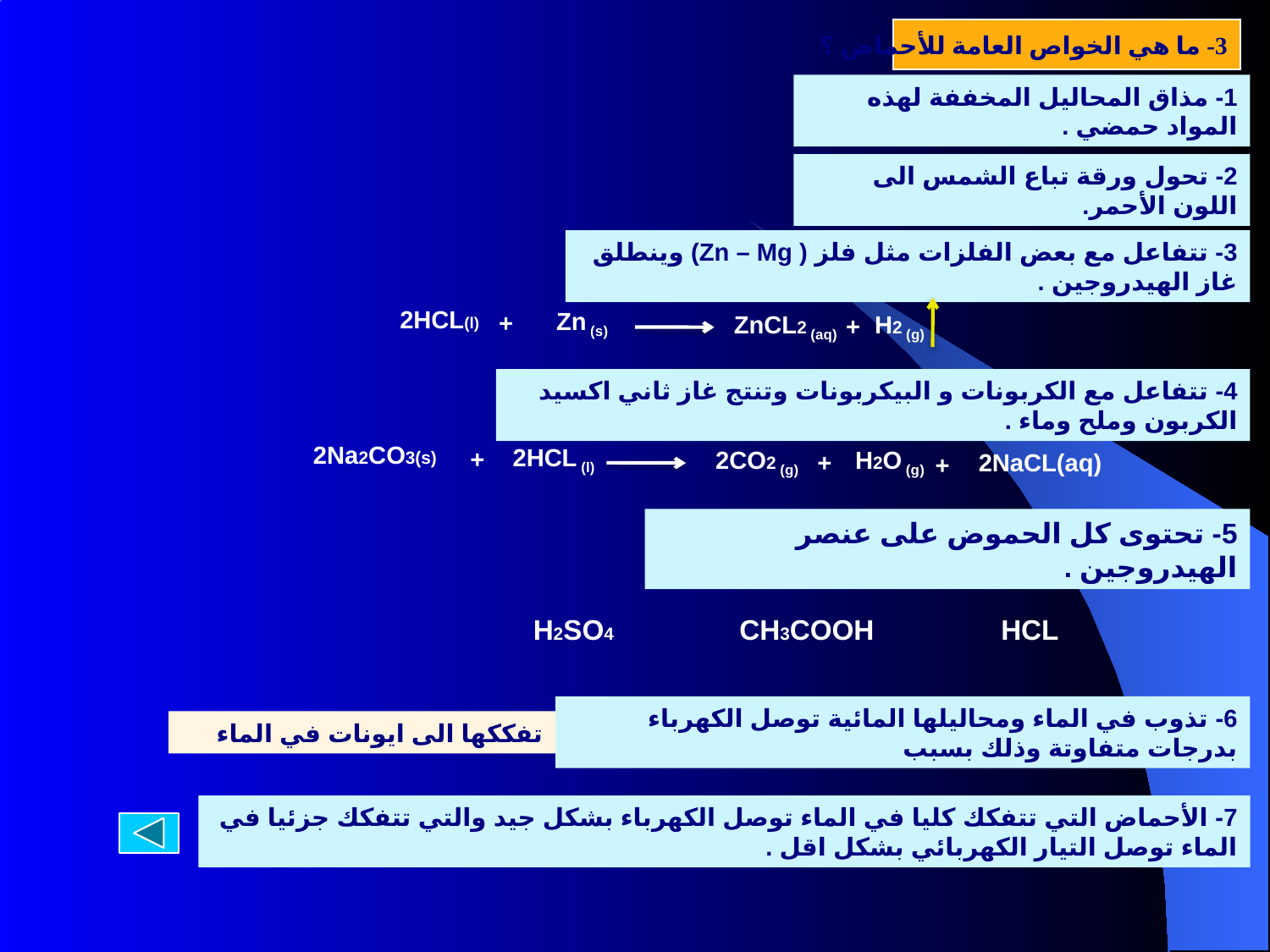

3- ما هي الخواص العامة للأحماض ؟
1- مذاق المحاليل المخففة لهذه المواد حمضي .
2- تحول ورقة تباع الشمس الى اللون الأحمر.
3- تتفاعل مع بعض الفلزات مثل فلز ( Zn – Mg) وينطلق غاز الهيدروجين .
2HCL(l)
+
Zn (s)
ZnCL2 (aq)
+
H2 (g)
4- تتفاعل مع الكربونات و البيكربونات وتنتج غاز ثاني اكسيد الكربون وملح وماء .
2Na2CO3(s)
+
2HCL (l)
2CO2 (g)
+
H2O (g)
2NaCL(aq)
+
5- تحتوى كل الحموض على عنصر الهيدروجين .
H2SO4
CH3COOH
HCL
تفككها الى ايونات في الماء
6- تذوب في الماء ومحاليلها المائية توصل الكهرباء بدرجات متفاوتة وذلك بسبب
7- الأحماض التي تتفكك كليا في الماء توصل الكهرباء بشكل جيد والتي تتفكك جزئيا في الماء توصل التيار الكهربائي بشكل اقل .